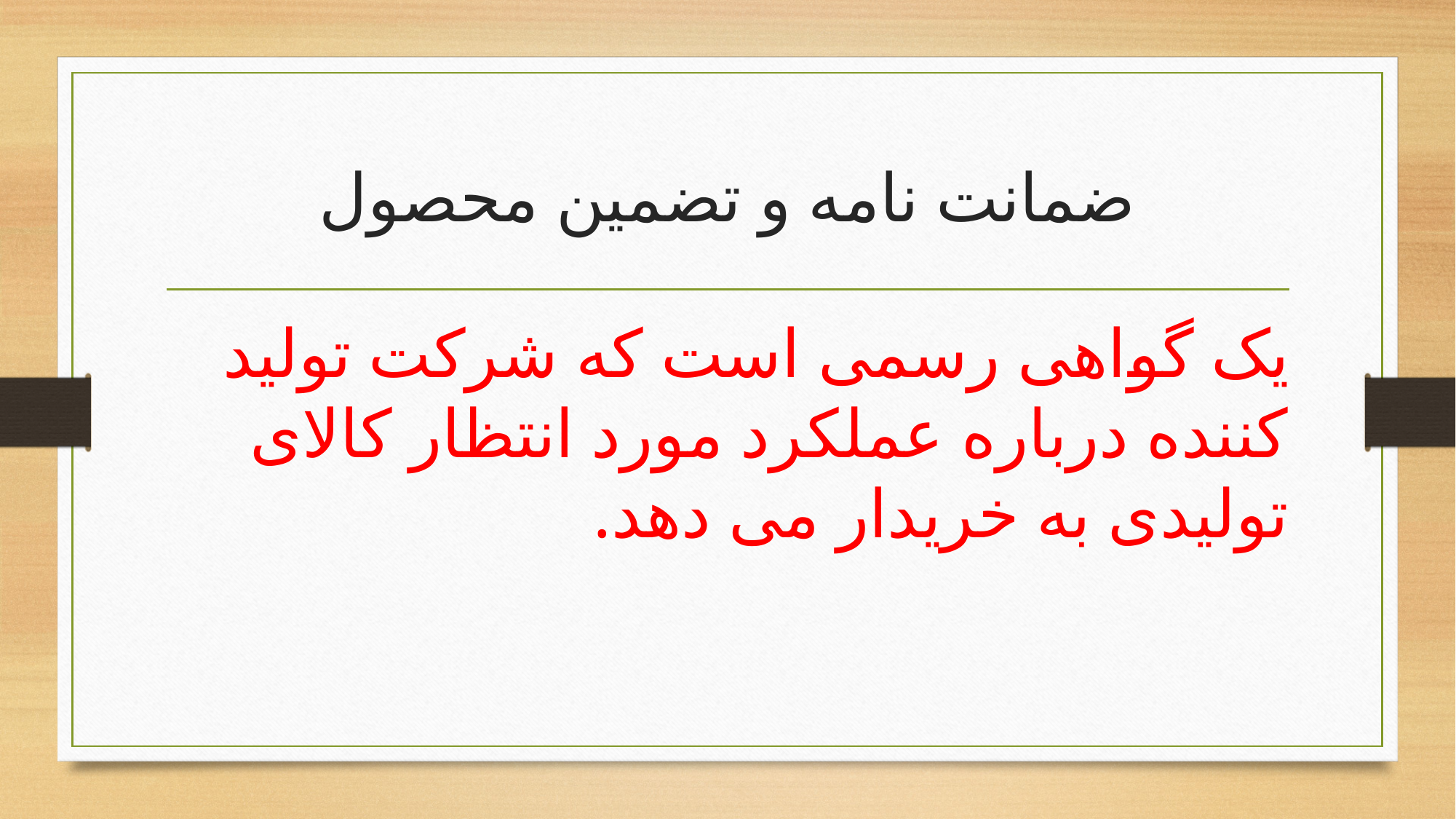

# ضمانت نامه و تضمین محصول
یک گواهی رسمی است که شرکت تولید کننده درباره عملکرد مورد انتظار کالای تولیدی به خریدار می دهد.